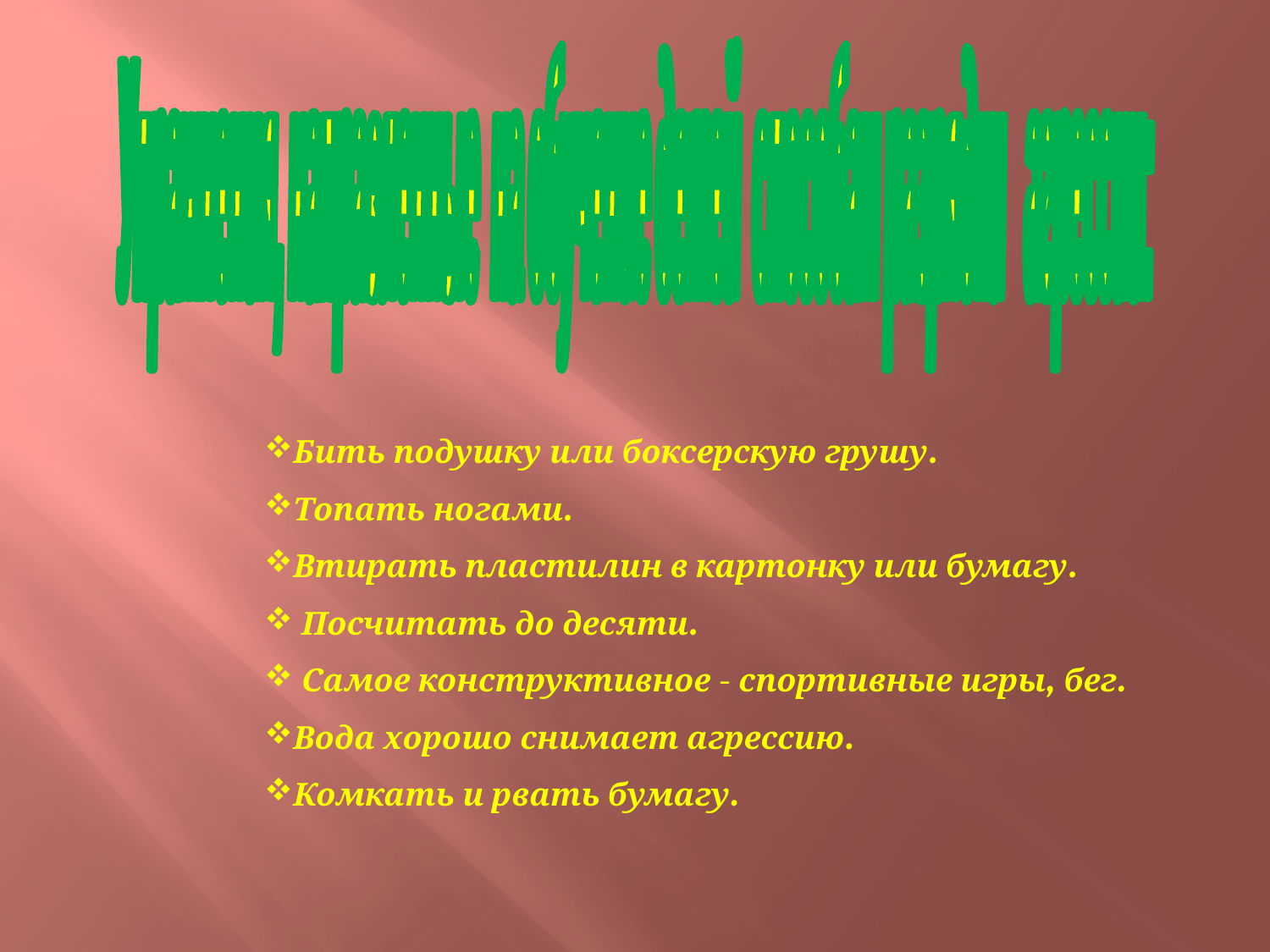

Упражнения, направленные  на обучение детей  способам разрядки   агрессии:
Бить подушку или боксерскую грушу.
Топать ногами.
Втирать пластилин в картонку или бумагу.
 Посчитать до десяти.
 Самое конструктивное - спортивные игры, бег.
Вода хорошо снимает агрессию.
Комкать и рвать бумагу.